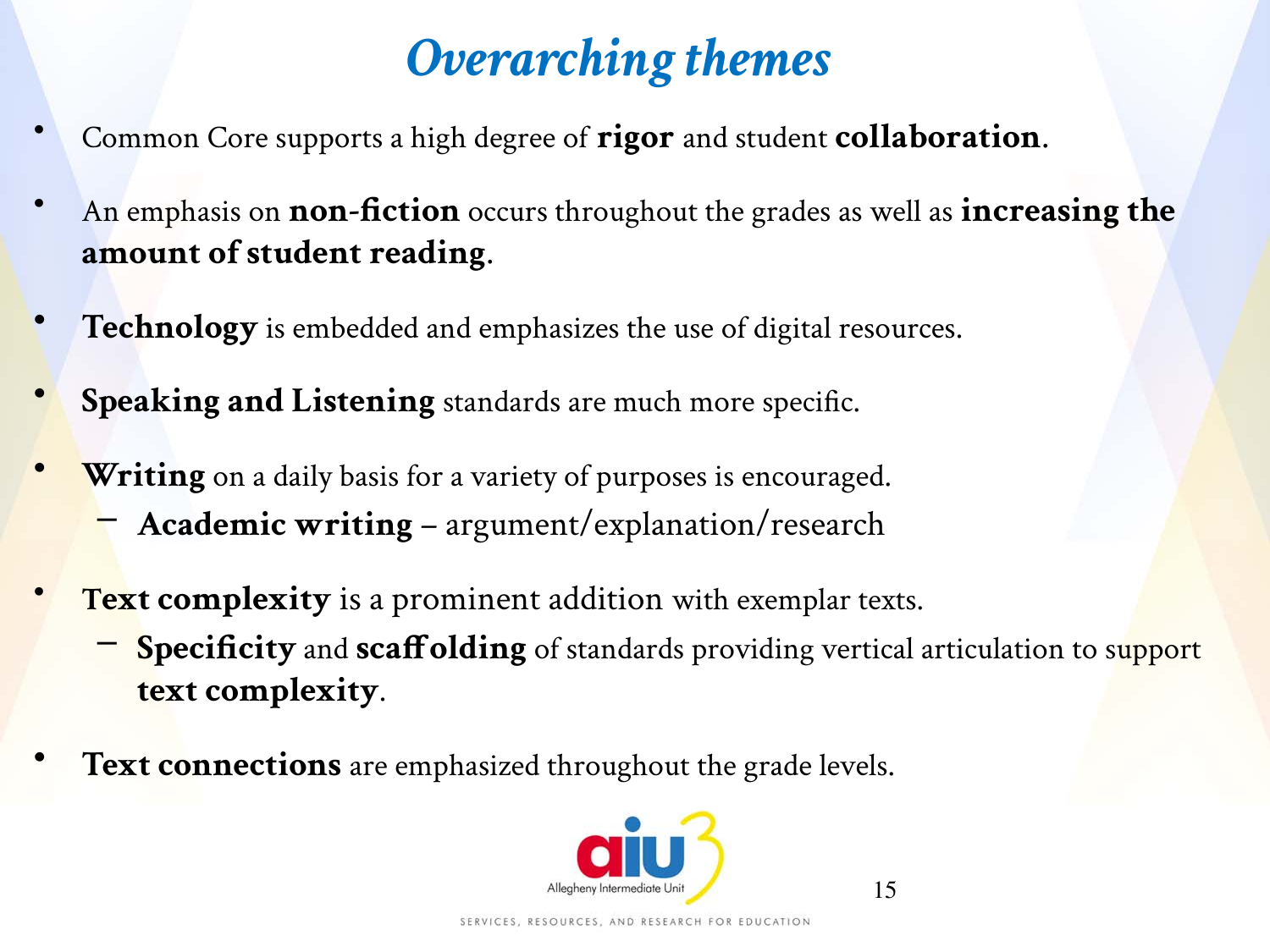

Overarching themes
Common Core supports a high degree of rigor and student collaboration.

An emphasis on non-fiction occurs throughout the grades as well as increasing the amount of student reading.

Technology is embedded and emphasizes the use of digital resources.

Speaking and Listening standards are much more specific.

Writing on a daily basis for a variety of purposes is encouraged.
Academic writing – argument/explanation/research

Text complexity is a prominent addition with exemplar texts.
Specificity and scaffolding of standards providing vertical articulation to support text complexity.

Text connections are emphasized throughout the grade levels.

15